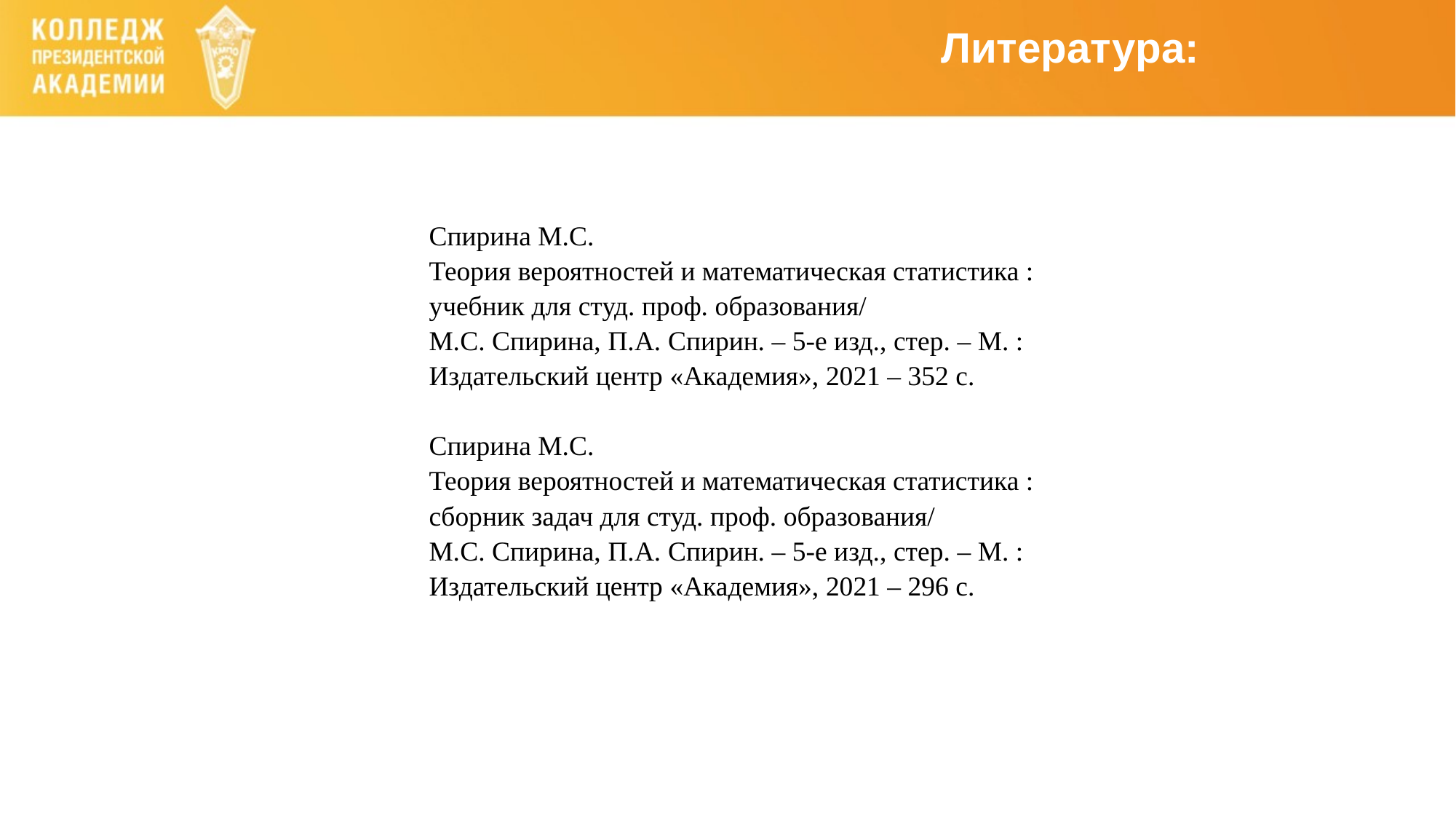

Литература:
Спирина М.С.
Теория вероятностей и математическая статистика : учебник для студ. проф. образования/
М.С. Спирина, П.А. Спирин. – 5-е изд., стер. – М. : Издательский центр «Академия», 2021 – 352 с.

Спирина М.С.
Теория вероятностей и математическая статистика : сборник задач для студ. проф. образования/
М.С. Спирина, П.А. Спирин. – 5-е изд., стер. – М. : Издательский центр «Академия», 2021 – 296 с.